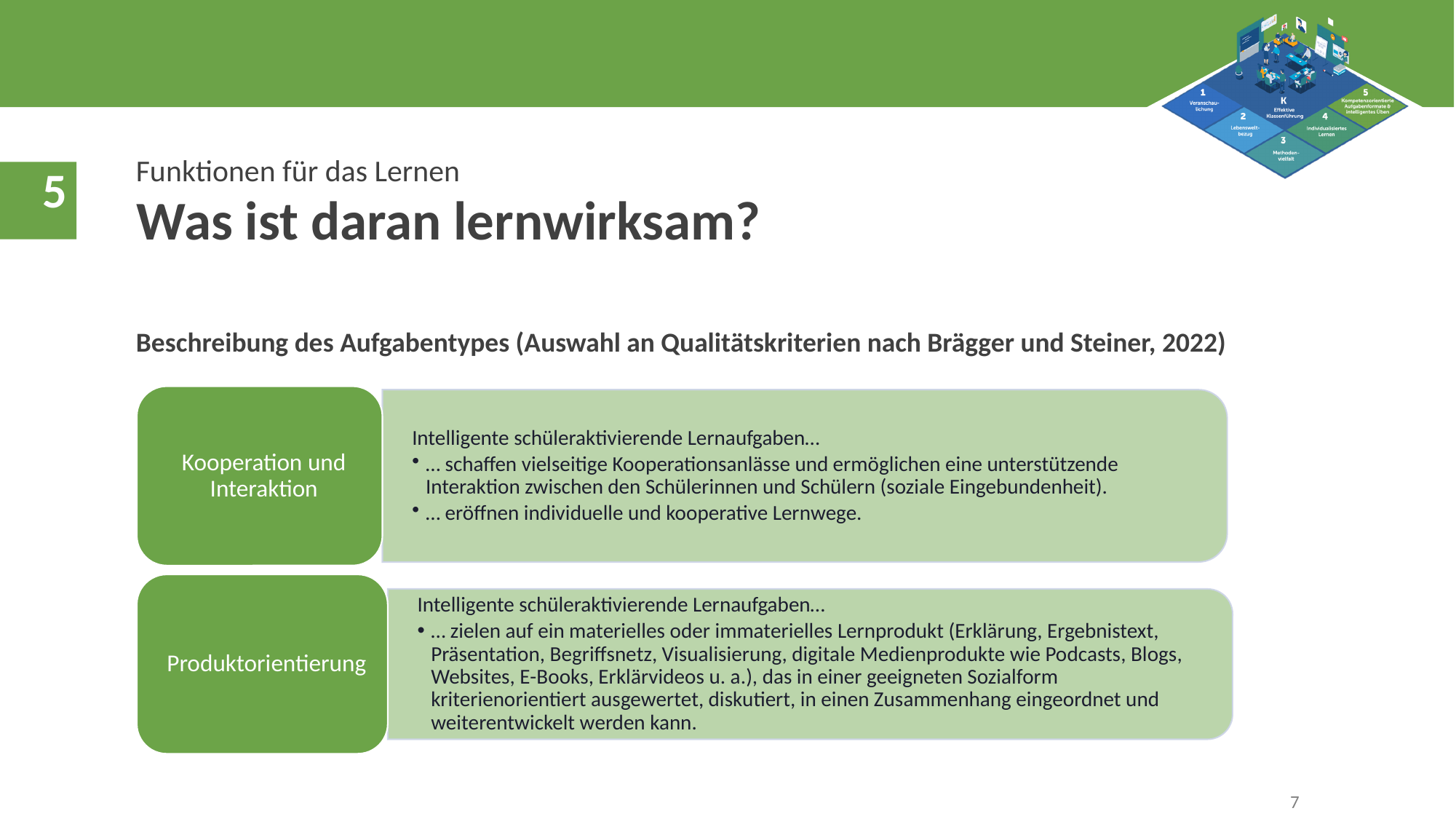

Funktionen für das Lernen
Was ist daran lernwirksam?
Beschreibung des Aufgabentypes (Auswahl an Qualitätskriterien nach Brägger und Steiner, 2022)

Intelligente schüleraktivierende Lernaufgaben…
… schaffen vielseitige Kooperationsanlässe und ermöglichen eine unterstützende Interaktion zwischen den Schülerinnen und Schülern (soziale Eingebundenheit).
… eröffnen individuelle und kooperative Lernwege.
Kooperation und Interaktion
Intelligente schüleraktivierende Lernaufgaben…
… zielen auf ein materielles oder immaterielles Lernprodukt (Erklärung, Ergebnistext, Präsentation, Begriffsnetz, Visualisierung, digitale Medienprodukte wie Podcasts, Blogs, Websites, E-Books, Erklärvideos u. a.), das in einer geeigneten Sozialform kriterienorientiert ausgewertet, diskutiert, in einen Zusammenhang eingeordnet und weiterentwickelt werden kann.
Produktorientierung
7